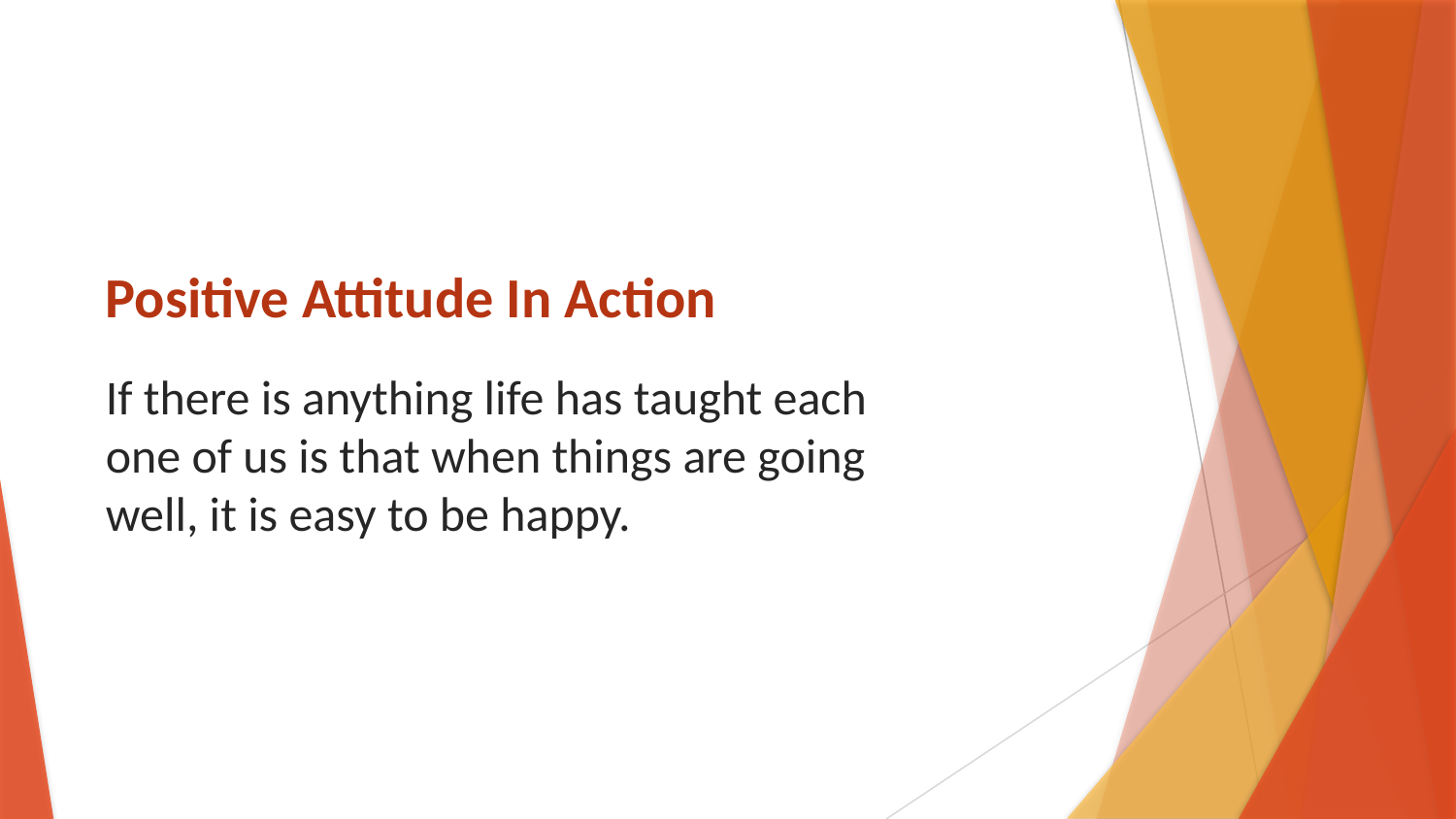

# Positive Attitude In Action
If there is anything life has taught each one of us is that when things are going well, it is easy to be happy.